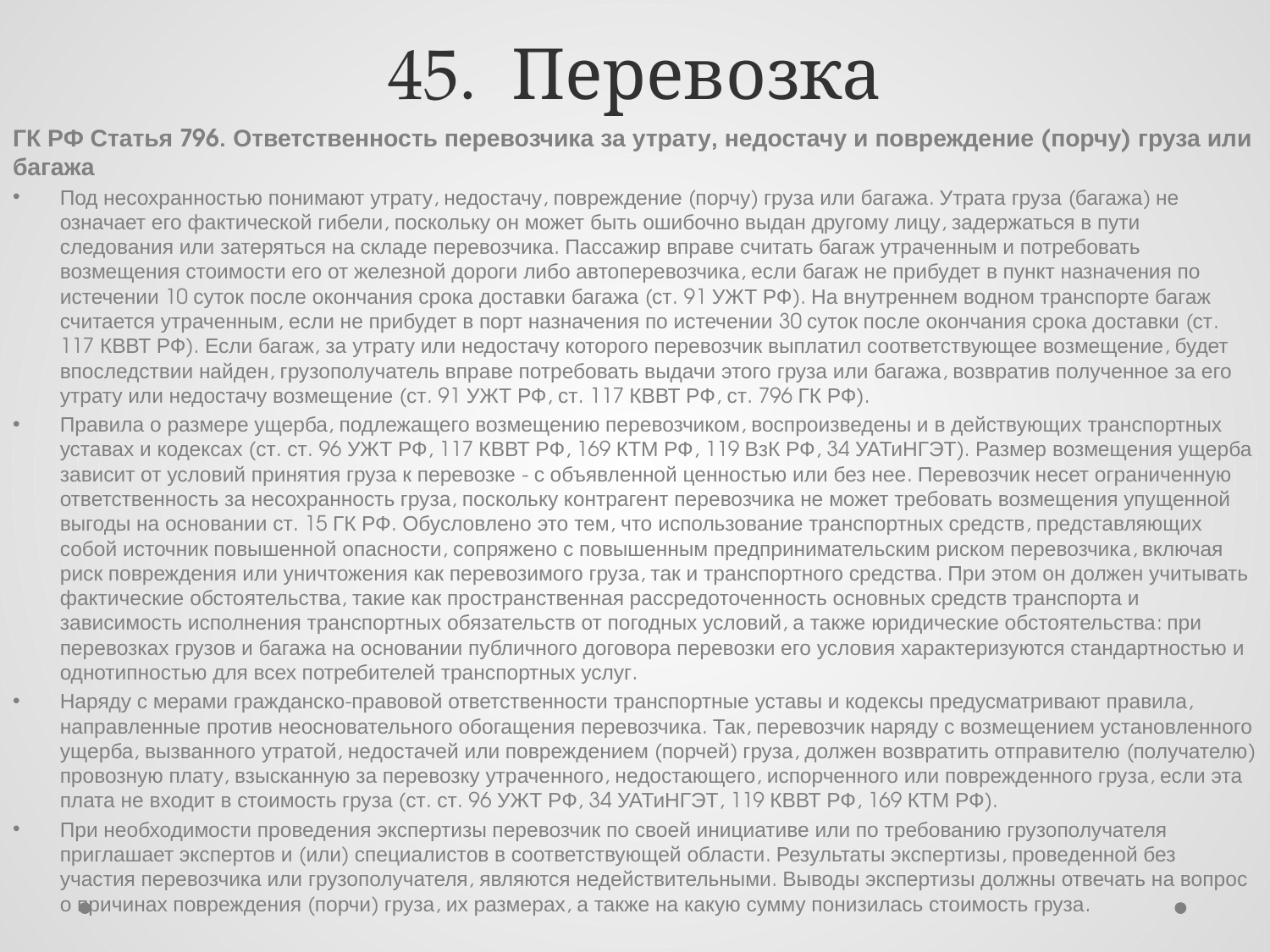

# 45.  Перевозка
ГК РФ Статья 796. Ответственность перевозчика за утрату, недостачу и повреждение (порчу) груза или багажа
Под несохранностью понимают утрату, недостачу, повреждение (порчу) груза или багажа. Утрата груза (багажа) не означает его фактической гибели, поскольку он может быть ошибочно выдан другому лицу, задержаться в пути следования или затеряться на складе перевозчика. Пассажир вправе считать багаж утраченным и потребовать возмещения стоимости его от железной дороги либо автоперевозчика, если багаж не прибудет в пункт назначения по истечении 10 суток после окончания срока доставки багажа (ст. 91 УЖТ РФ). На внутреннем водном транспорте багаж считается утраченным, если не прибудет в порт назначения по истечении 30 суток после окончания срока доставки (ст. 117 КВВТ РФ). Если багаж, за утрату или недостачу которого перевозчик выплатил соответствующее возмещение, будет впоследствии найден, грузополучатель вправе потребовать выдачи этого груза или багажа, возвратив полученное за его утрату или недостачу возмещение (ст. 91 УЖТ РФ, ст. 117 КВВТ РФ, ст. 796 ГК РФ).
Правила о размере ущерба, подлежащего возмещению перевозчиком, воспроизведены и в действующих транспортных уставах и кодексах (ст. ст. 96 УЖТ РФ, 117 КВВТ РФ, 169 КТМ РФ, 119 ВзК РФ, 34 УАТиНГЭТ). Размер возмещения ущерба зависит от условий принятия груза к перевозке - с объявленной ценностью или без нее. Перевозчик несет ограниченную ответственность за несохранность груза, поскольку контрагент перевозчика не может требовать возмещения упущенной выгоды на основании ст. 15 ГК РФ. Обусловлено это тем, что использование транспортных средств, представляющих собой источник повышенной опасности, сопряжено с повышенным предпринимательским риском перевозчика, включая риск повреждения или уничтожения как перевозимого груза, так и транспортного средства. При этом он должен учитывать фактические обстоятельства, такие как пространственная рассредоточенность основных средств транспорта и зависимость исполнения транспортных обязательств от погодных условий, а также юридические обстоятельства: при перевозках грузов и багажа на основании публичного договора перевозки его условия характеризуются стандартностью и однотипностью для всех потребителей транспортных услуг.
Наряду с мерами гражданско-правовой ответственности транспортные уставы и кодексы предусматривают правила, направленные против неосновательного обогащения перевозчика. Так, перевозчик наряду с возмещением установленного ущерба, вызванного утратой, недостачей или повреждением (порчей) груза, должен возвратить отправителю (получателю) провозную плату, взысканную за перевозку утраченного, недостающего, испорченного или поврежденного груза, если эта плата не входит в стоимость груза (ст. ст. 96 УЖТ РФ, 34 УАТиНГЭТ, 119 КВВТ РФ, 169 КТМ РФ).
При необходимости проведения экспертизы перевозчик по своей инициативе или по требованию грузополучателя приглашает экспертов и (или) специалистов в соответствующей области. Результаты экспертизы, проведенной без участия перевозчика или грузополучателя, являются недействительными. Выводы экспертизы должны отвечать на вопрос о причинах повреждения (порчи) груза, их размерах, а также на какую сумму понизилась стоимость груза.